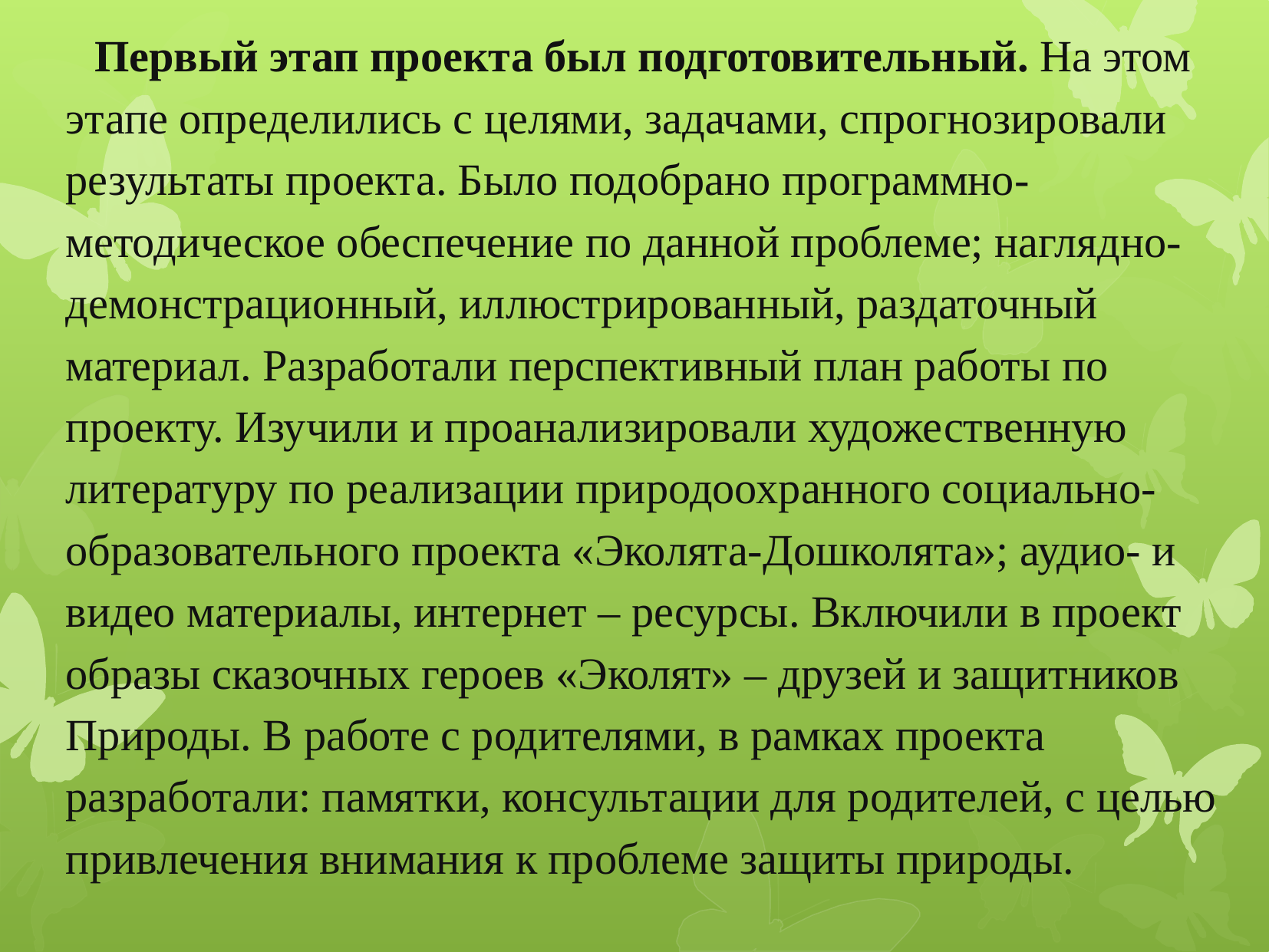

Первый этап проекта был подготовительный. На этом этапе определились с целями, задачами, спрогнозировали результаты проекта. Было подобрано программно-методическое обеспечение по данной проблеме; наглядно-демонстрационный, иллюстрированный, раздаточный материал. Разработали перспективный план работы по проекту. Изучили и проанализировали художественную литературу по реализации природоохранного социально-образовательного проекта «Эколята-Дошколята»; аудио- и видео материалы, интернет – ресурсы. Включили в проект образы сказочных героев «Эколят» – друзей и защитников Природы. В работе с родителями, в рамках проекта разработали: памятки, консультации для родителей, с целью привлечения внимания к проблеме защиты природы.